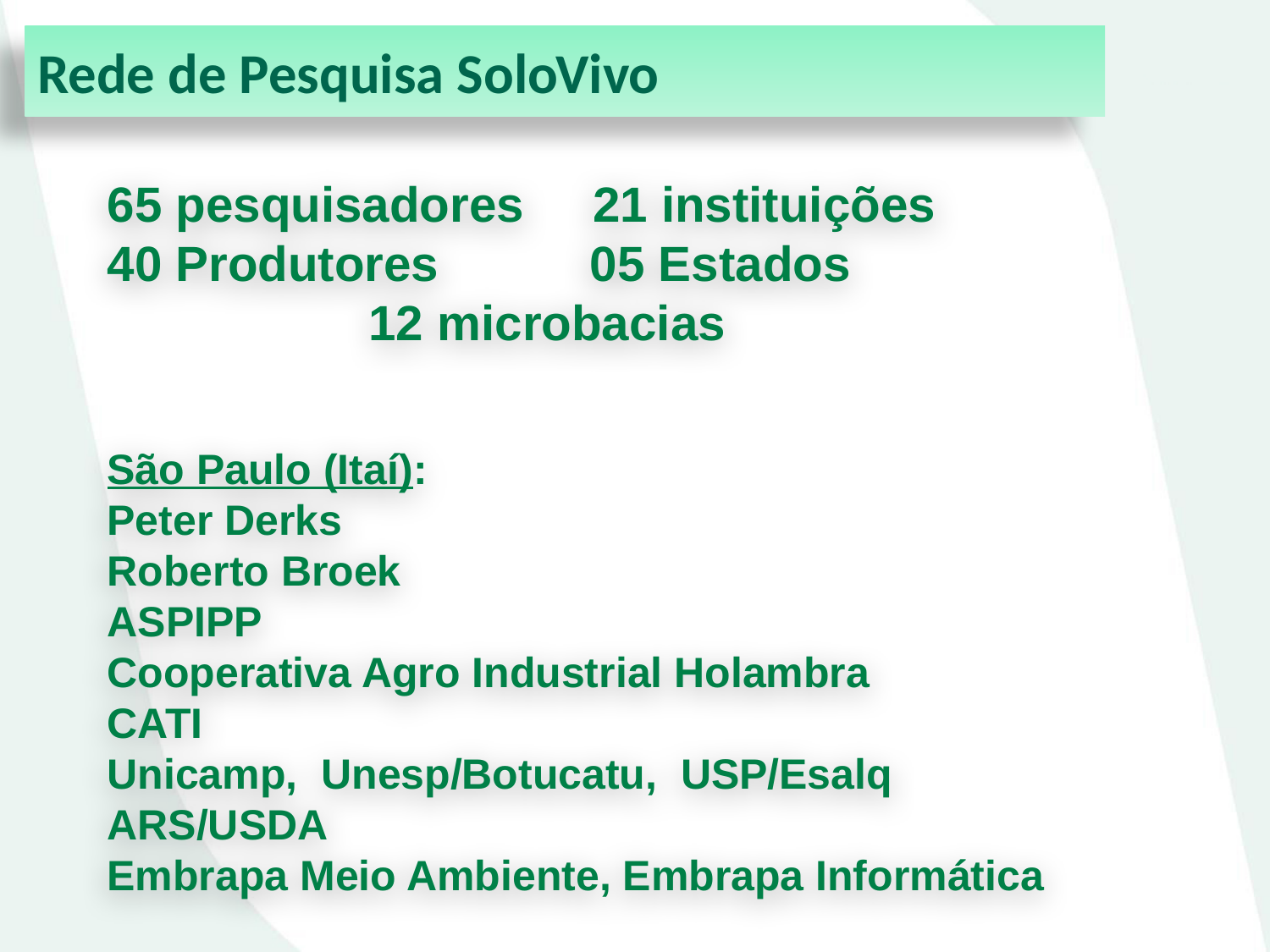

Rede de Pesquisa SoloVivo
65 pesquisadores     21 instituições
40 Produtores           05 Estados
                   12 microbacias
São Paulo (Itaí):
Peter Derks
Roberto Broek
ASPIPP
Cooperativa Agro Industrial Holambra
CATI
Unicamp,  Unesp/Botucatu,  USP/Esalq
ARS/USDA
Embrapa Meio Ambiente, Embrapa Informática